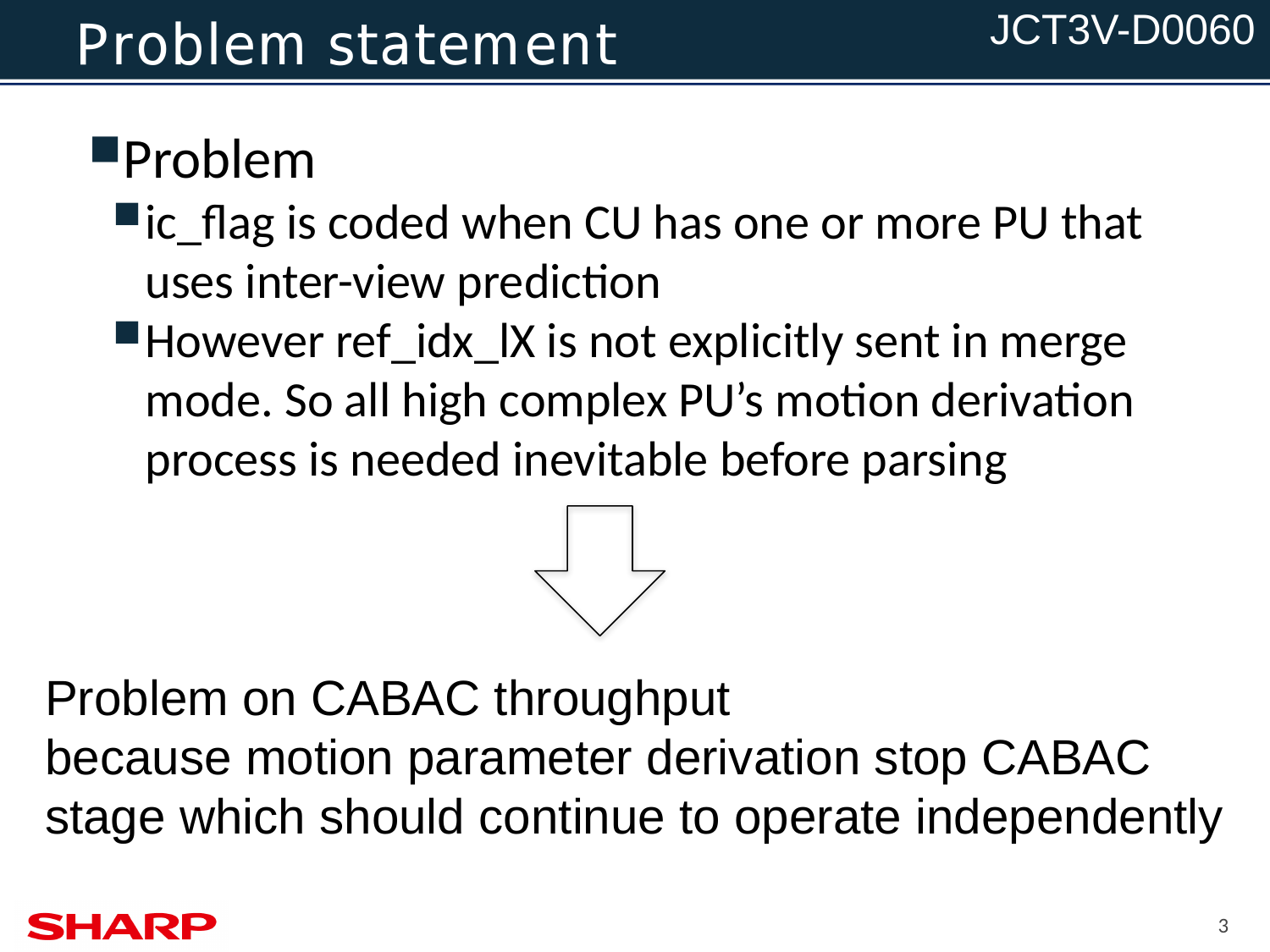

# Problem statement
Problem
ic_flag is coded when CU has one or more PU that uses inter-view prediction
However ref_idx_lX is not explicitly sent in merge mode. So all high complex PU’s motion derivation process is needed inevitable before parsing

Problem on CABAC throughput
because motion parameter derivation stop CABAC stage which should continue to operate independently
3